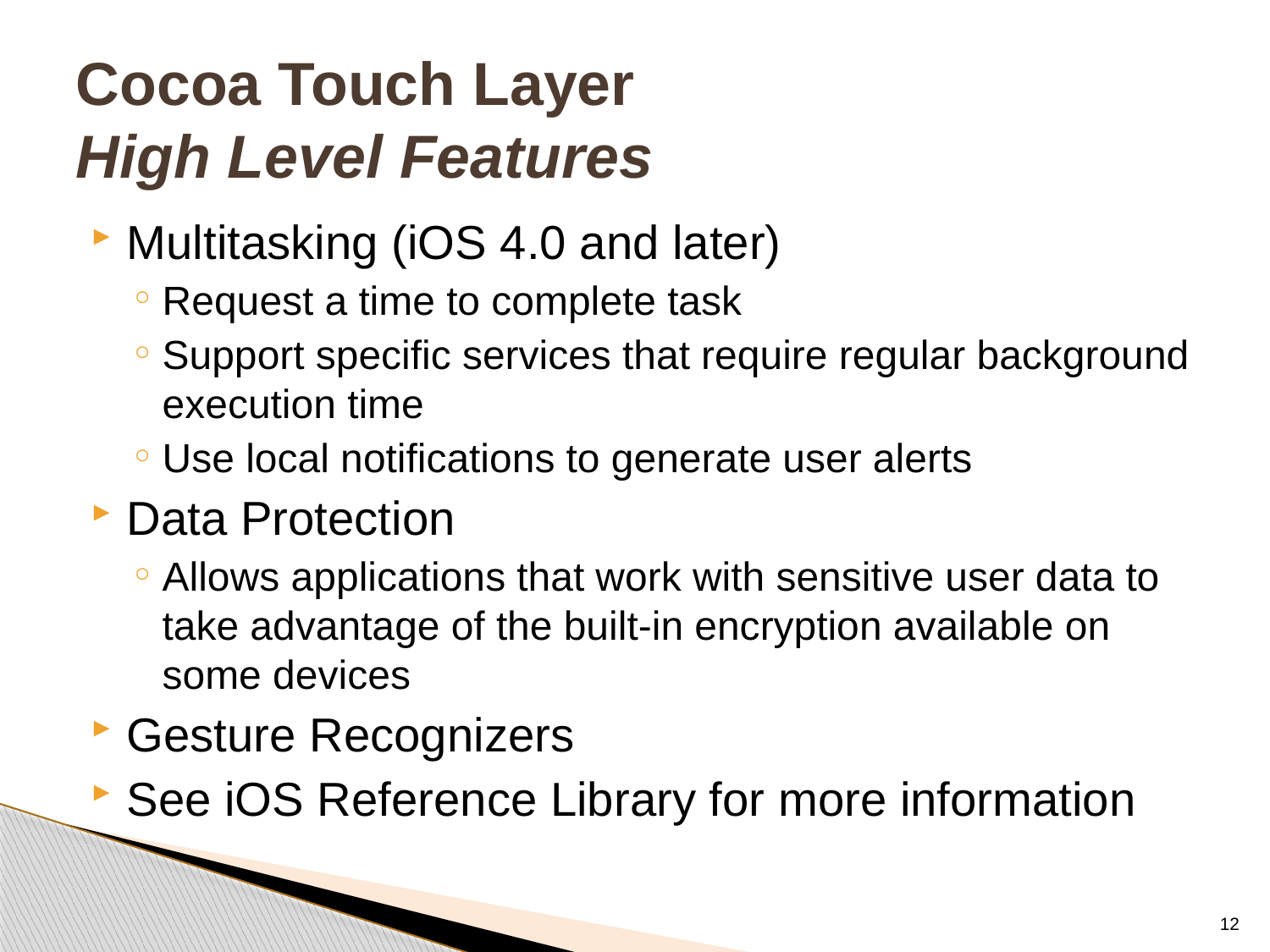

# Cocoa Touch Layer High Level Features
Multitasking (iOS 4.0 and later)
Request a time to complete task
Support specific services that require regular background execution time
Use local notifications to generate user alerts
Data Protection
Allows applications that work with sensitive user data to take advantage of the built-in encryption available on some devices
Gesture Recognizers
See iOS Reference Library for more information
12